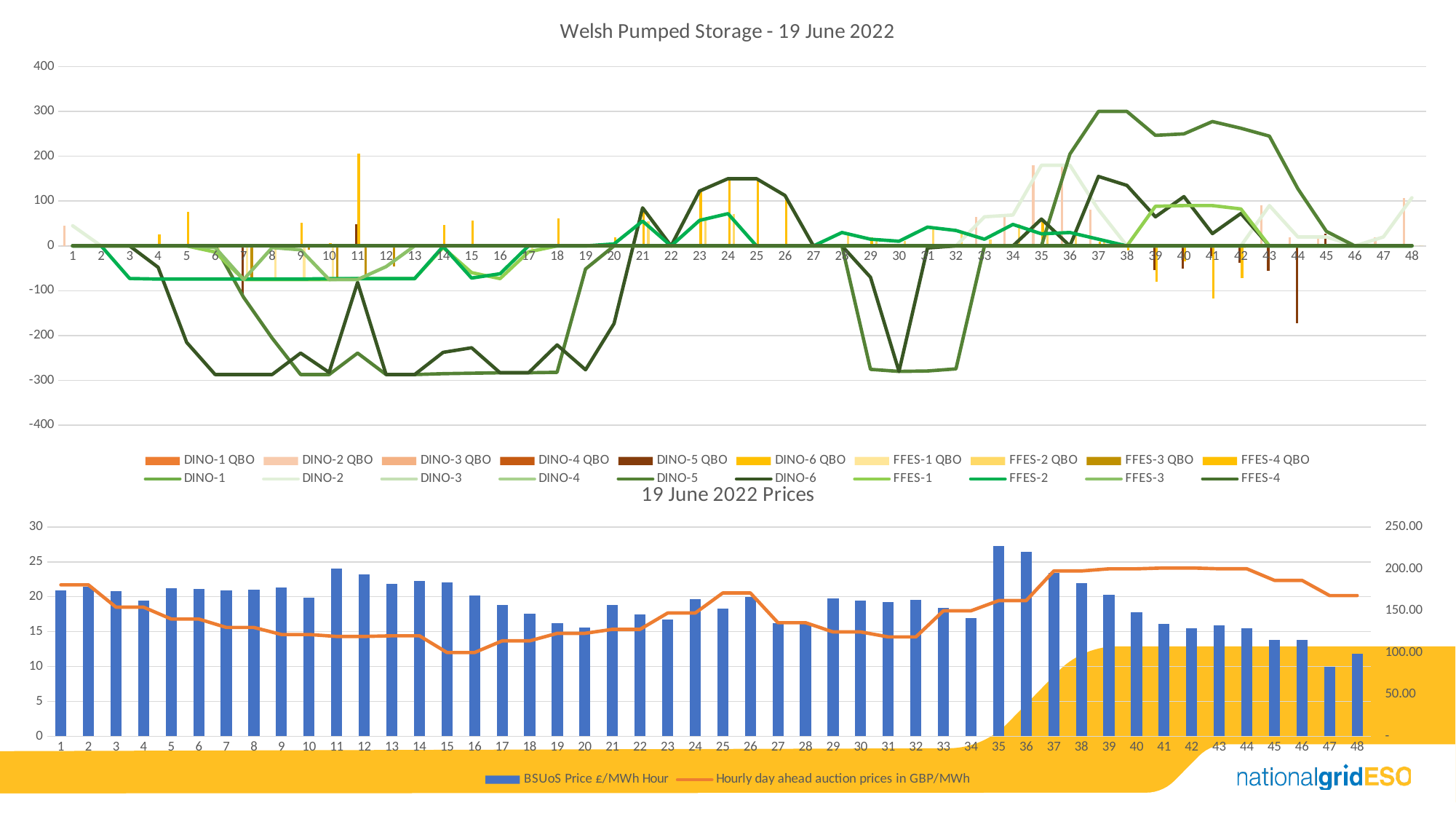

### Chart: Welsh Pumped Storage - 19 June 2022

| Category | DINO-1 QBO | DINO-2 QBO | DINO-3 QBO | DINO-4 QBO | DINO-5 QBO | DINO-6 QBO | FFES-1 QBO | FFES-2 QBO | FFES-3 QBO | FFES-4 QBO | DINO-1 | DINO-2 | DINO-3 | DINO-4 | DINO-5 | DINO-6 | FFES-1 | FFES-2 | FFES-3 | FFES-4 |
|---|---|---|---|---|---|---|---|---|---|---|---|---|---|---|---|---|---|---|---|---|

### Chart: 19 June 2022 Prices

| Category | BSUoS Price £/MWh Hour | Hourly day ahead auction prices in GBP/MWh |
|---|---|---|